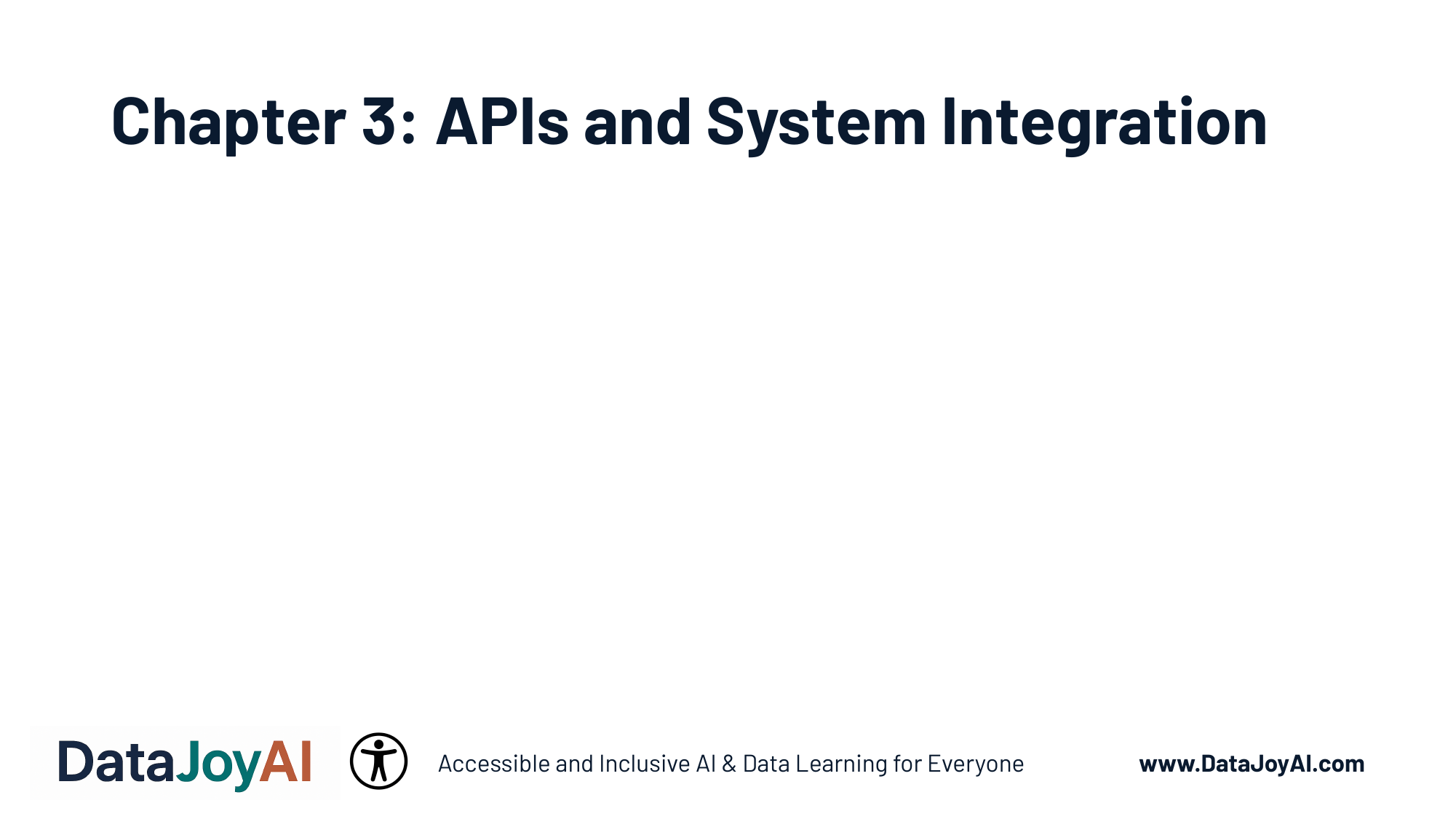

# Chapter 3: APIs and System Integration